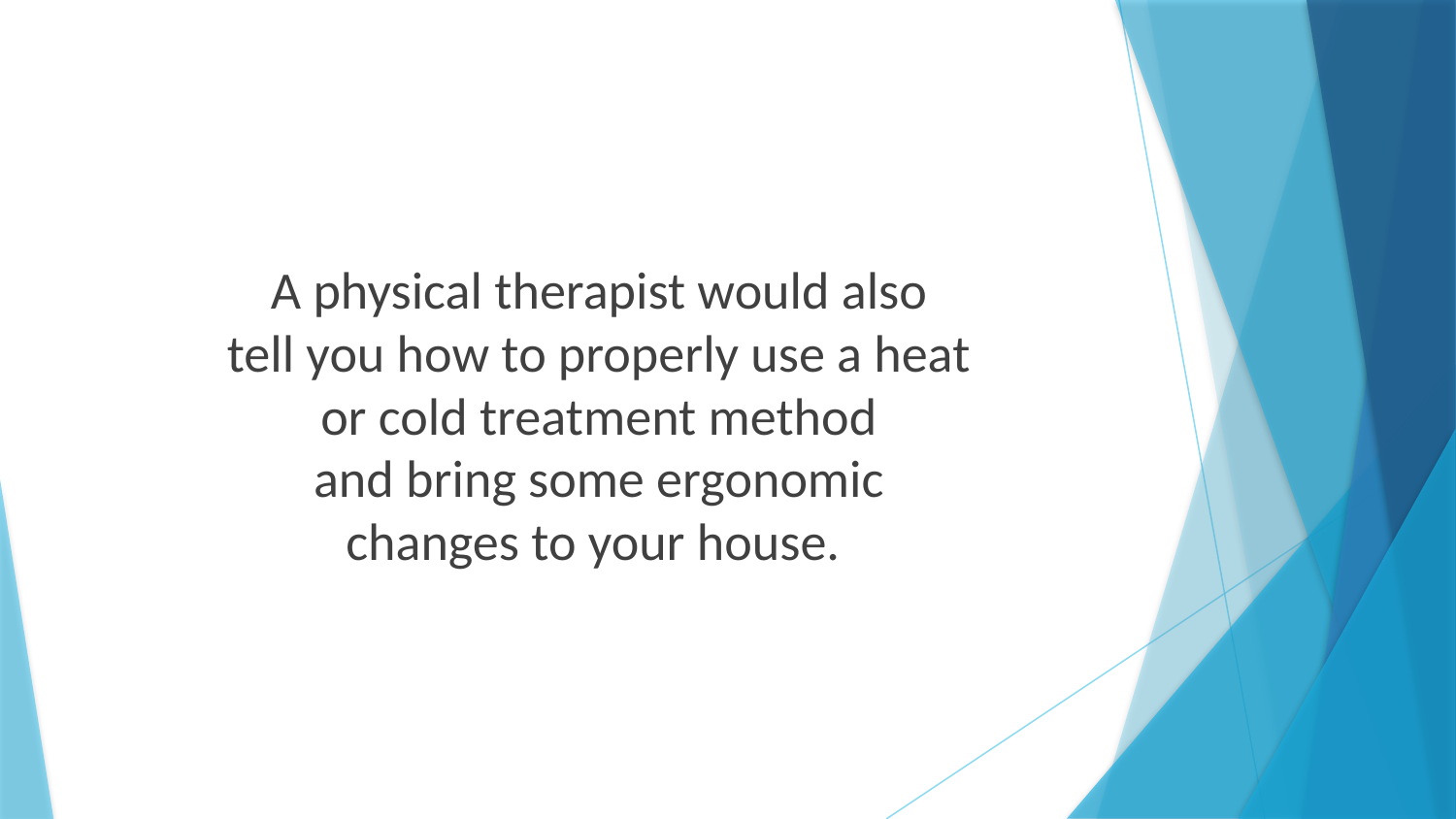

A physical therapist would also
tell you how to properly use a heat
or cold treatment method
and bring some ergonomic
changes to your house.